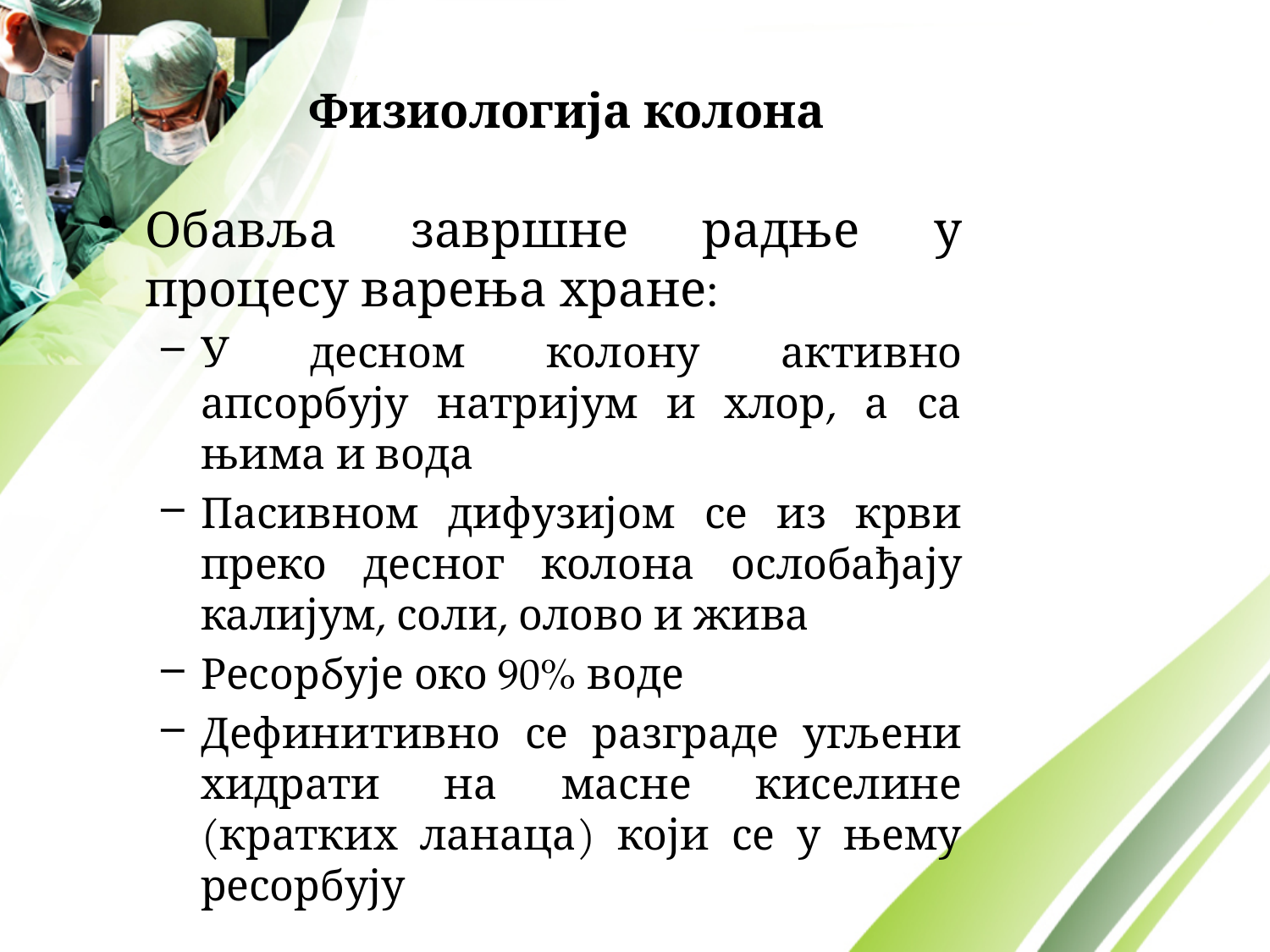

# Физиологија колона
Обавља завршне радње у процесу варења хране:
У десном колону активно апсорбују натријум и хлор, а са њима и вода
Пасивном дифузијом се из крви преко десног колона ослобађају калијум, соли, олово и жива
Ресорбује око 90% воде
Дефинитивно се разграде угљени хидрати на масне киселине (кратких ланаца) који се у њему ресорбују